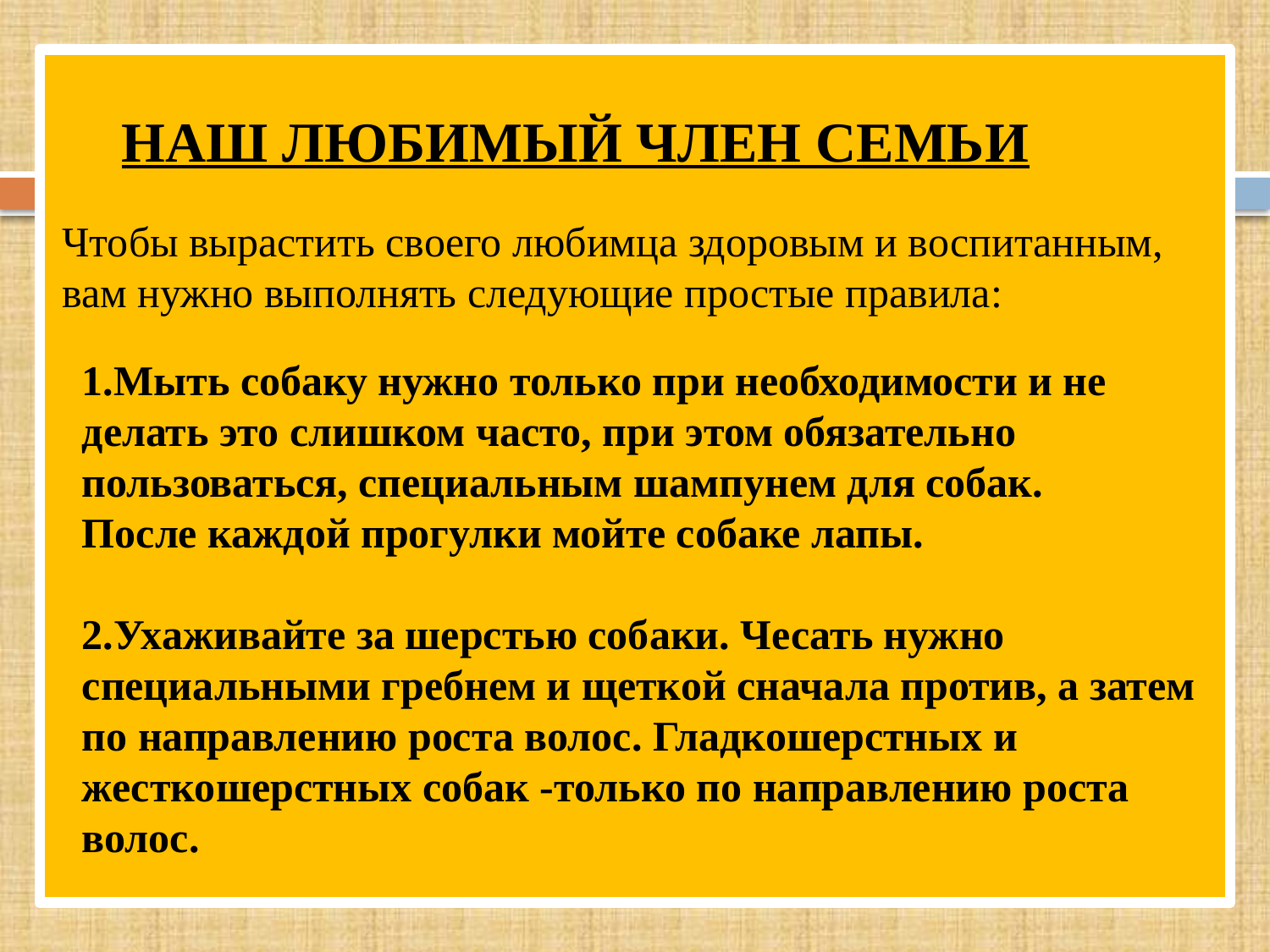

НАШ ЛЮБИМЫЙ ЧЛЕН СЕМЬИ
Чтобы вырастить своего любимца здоровым и воспитанным, вам нужно выполнять следующие простые правила:
1.Мыть собаку нужно только при необходимости и не делать это слишком часто, при этом обязательно пользоваться, специальным шампунем для собак.
После каждой прогулки мойте собаке лапы.

2.Ухаживайте за шерстью собаки. Чесать нужно специальными гребнем и щеткой сначала против, а затем по направлению роста волос. Гладкошерстных и жесткошерстных собак -только по направлению роста волос.